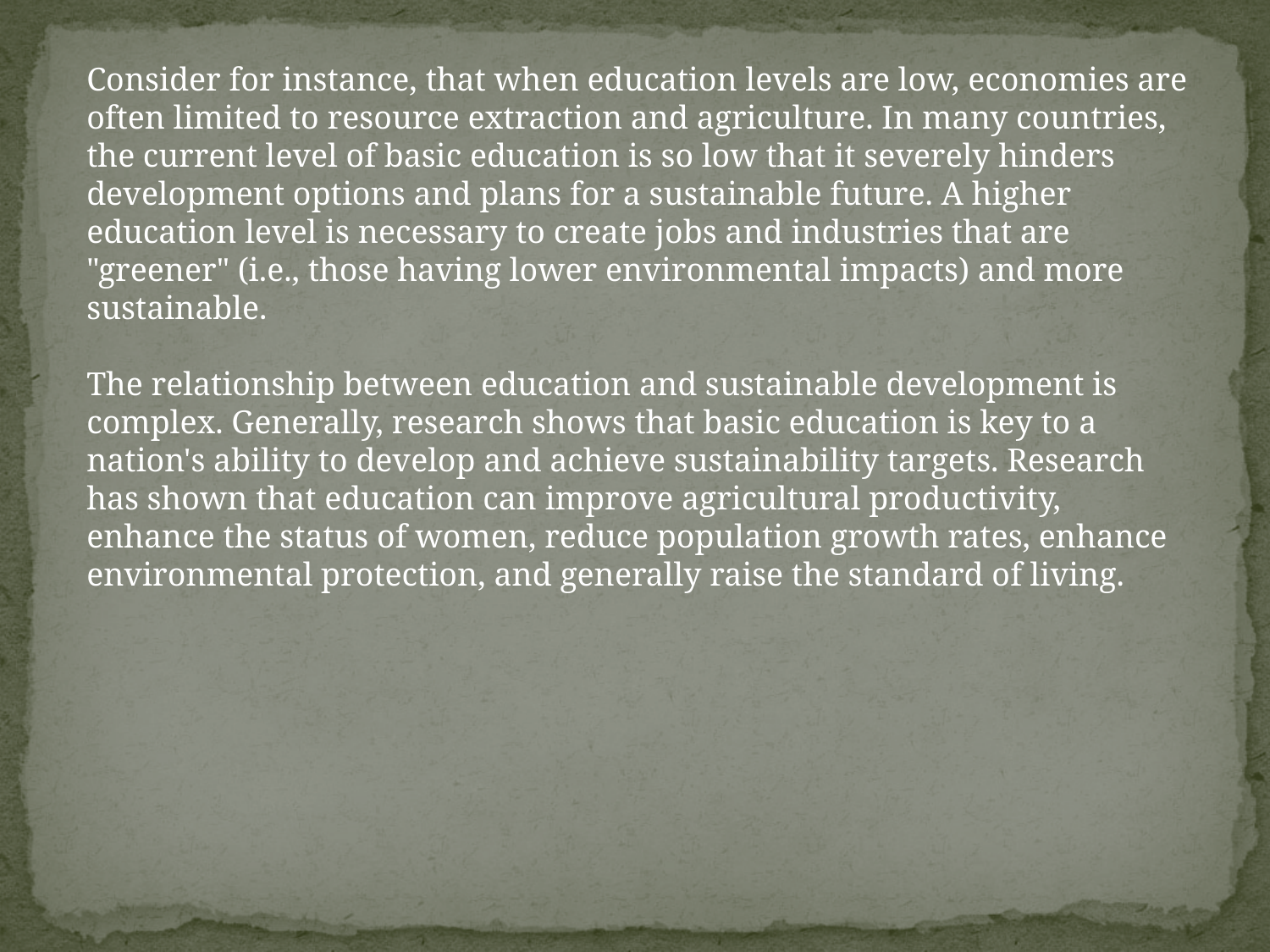

Consider for instance, that when education levels are low, economies are often limited to resource extraction and agriculture. In many countries, the current level of basic education is so low that it severely hinders development options and plans for a sustainable future. A higher education level is necessary to create jobs and industries that are "greener" (i.e., those having lower environmental impacts) and more sustainable.

The relationship between education and sustainable development is complex. Generally, research shows that basic education is key to a nation's ability to develop and achieve sustainability targets. Research has shown that education can improve agricultural productivity, enhance the status of women, reduce population growth rates, enhance environmental protection, and generally raise the standard of living.